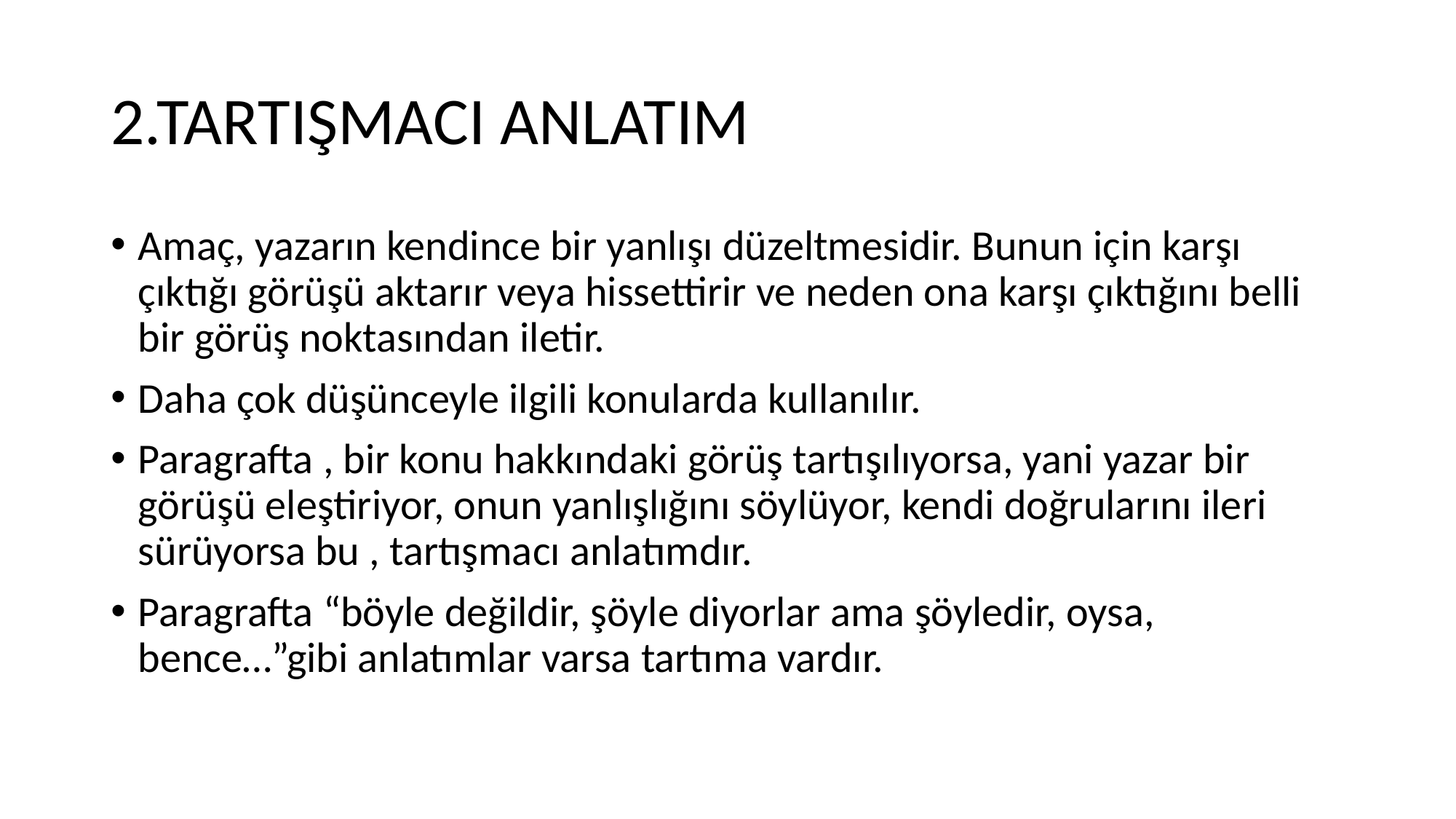

# 2.TARTIŞMACI ANLATIM
Amaç, yazarın kendince bir yanlışı düzeltmesidir. Bunun için karşı çıktığı görüşü aktarır veya hissettirir ve neden ona karşı çıktığını belli bir görüş noktasından iletir.
Daha çok düşünceyle ilgili konularda kullanılır.
Paragrafta , bir konu hakkındaki görüş tartışılıyorsa, yani yazar bir görüşü eleştiriyor, onun yanlışlığını söylüyor, kendi doğrularını ileri sürüyorsa bu , tartışmacı anlatımdır.
Paragrafta “böyle değildir, şöyle diyorlar ama şöyledir, oysa, bence…”gibi anlatımlar varsa tartıma vardır.